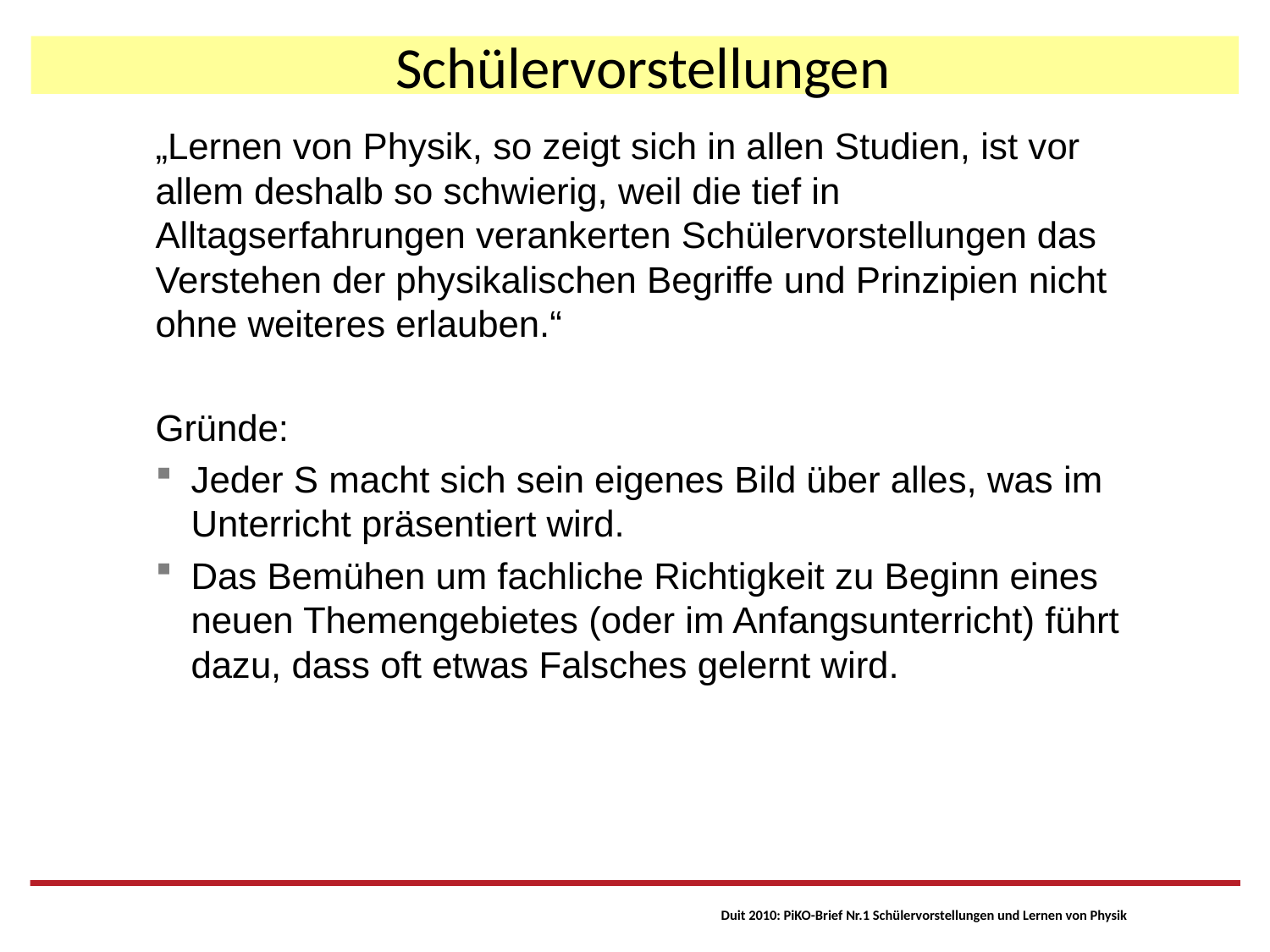

# Schülervorstellungen
„Lernen von Physik, so zeigt sich in allen Studien, ist vor allem deshalb so schwierig, weil die tief in Alltagserfahrungen verankerten Schülervorstellungen das Verstehen der physikalischen Begriffe und Prinzipien nicht ohne weiteres erlauben.“

Gründe:
Jeder S macht sich sein eigenes Bild über alles, was im Unterricht präsentiert wird.
Das Bemühen um fachliche Richtigkeit zu Beginn eines neuen Themengebietes (oder im Anfangsunterricht) führt dazu, dass oft etwas Falsches gelernt wird.
Duit 2010: PiKO-Brief Nr.1 Schülervorstellungen und Lernen von Physik